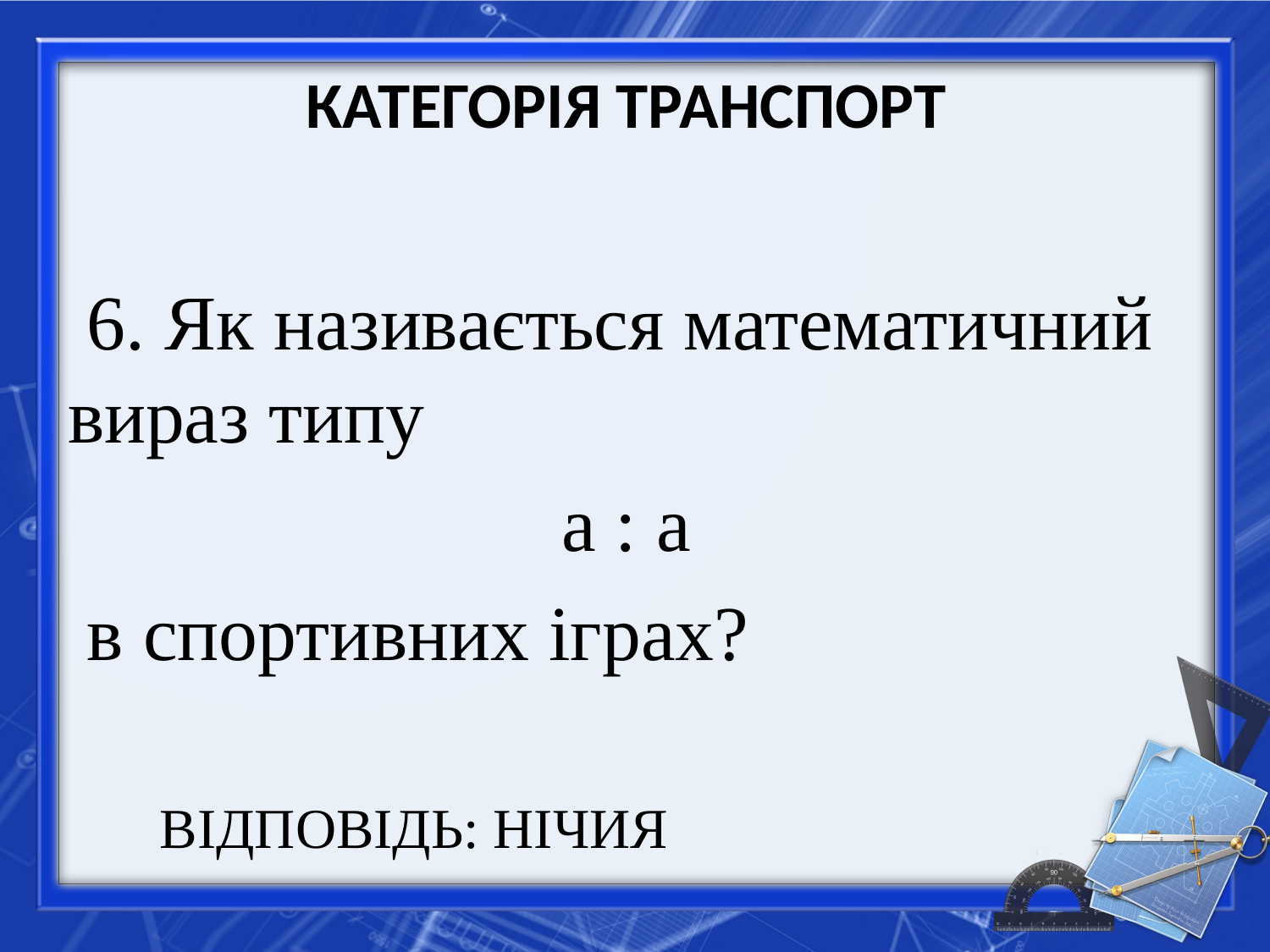

# КАТЕГОРІЯ ТРАНСПОРТ
 6. Як називається математичний вираз типу
а : а
 в спортивних іграх?
ВІДПОВІДЬ: НІЧИЯ